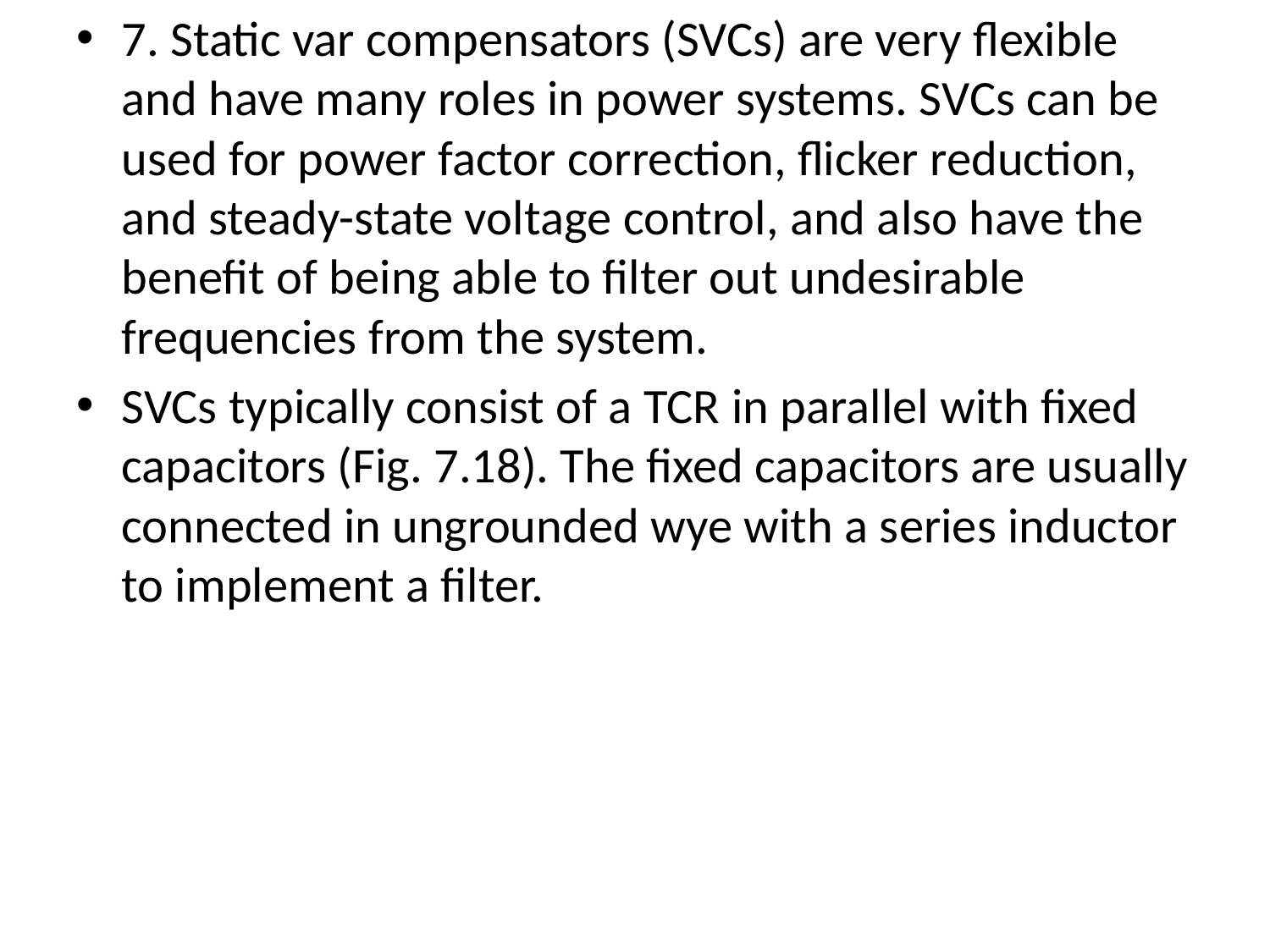

7. Static var compensators (SVCs) are very flexible and have many roles in power systems. SVCs can be used for power factor correction, flicker reduction, and steady-state voltage control, and also have the benefit of being able to filter out undesirable frequencies from the system.
SVCs typically consist of a TCR in parallel with fixed capacitors (Fig. 7.18). The fixed capacitors are usually connected in ungrounded wye with a series inductor to implement a filter.